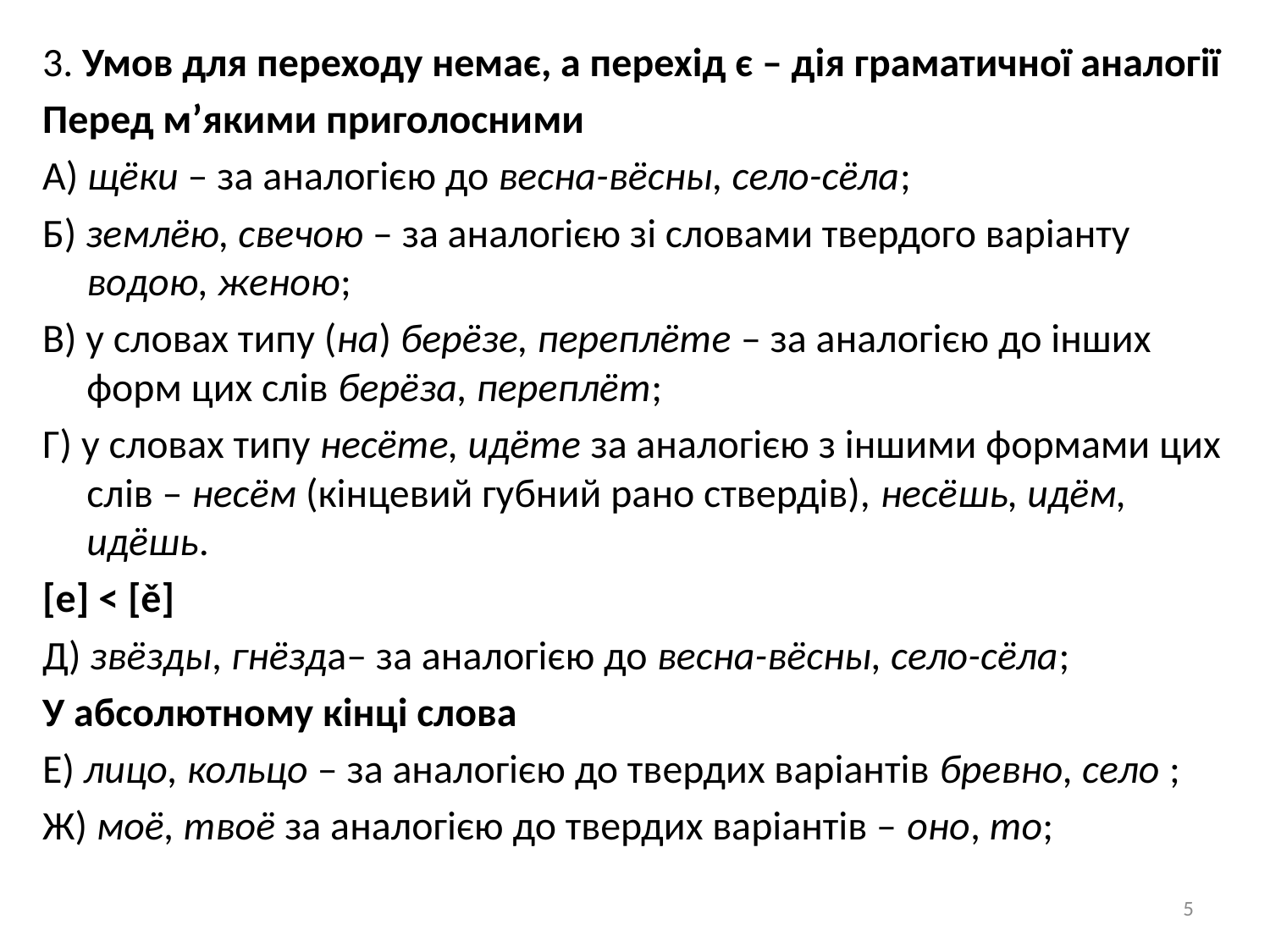

3. Умов для переходу немає, а перехід є – дія граматичної аналогії
Перед м’якими приголосними
А) щёки – за аналогією до весна-вёсны, село-сёла;
Б) землёю, свечою – за аналогією зі словами твердого варіанту водою, женою;
В) у словах типу (на) берёзе, переплёте – за аналогією до інших форм цих слів берёза, переплёт;
Г) у словах типу несёте, идёте за аналогією з іншими формами цих слів – несём (кінцевий губний рано ствердів), несёшь, идём, идёшь.
[е] < [ě]
Д) звёзды, гнёзда– за аналогією до весна-вёсны, село-сёла;
У абсолютному кінці слова
Е) лицо, кольцо – за аналогією до твердих варіантів бревно, село ;
Ж) моё, твоё за аналогією до твердих варіантів – оно, то;
5